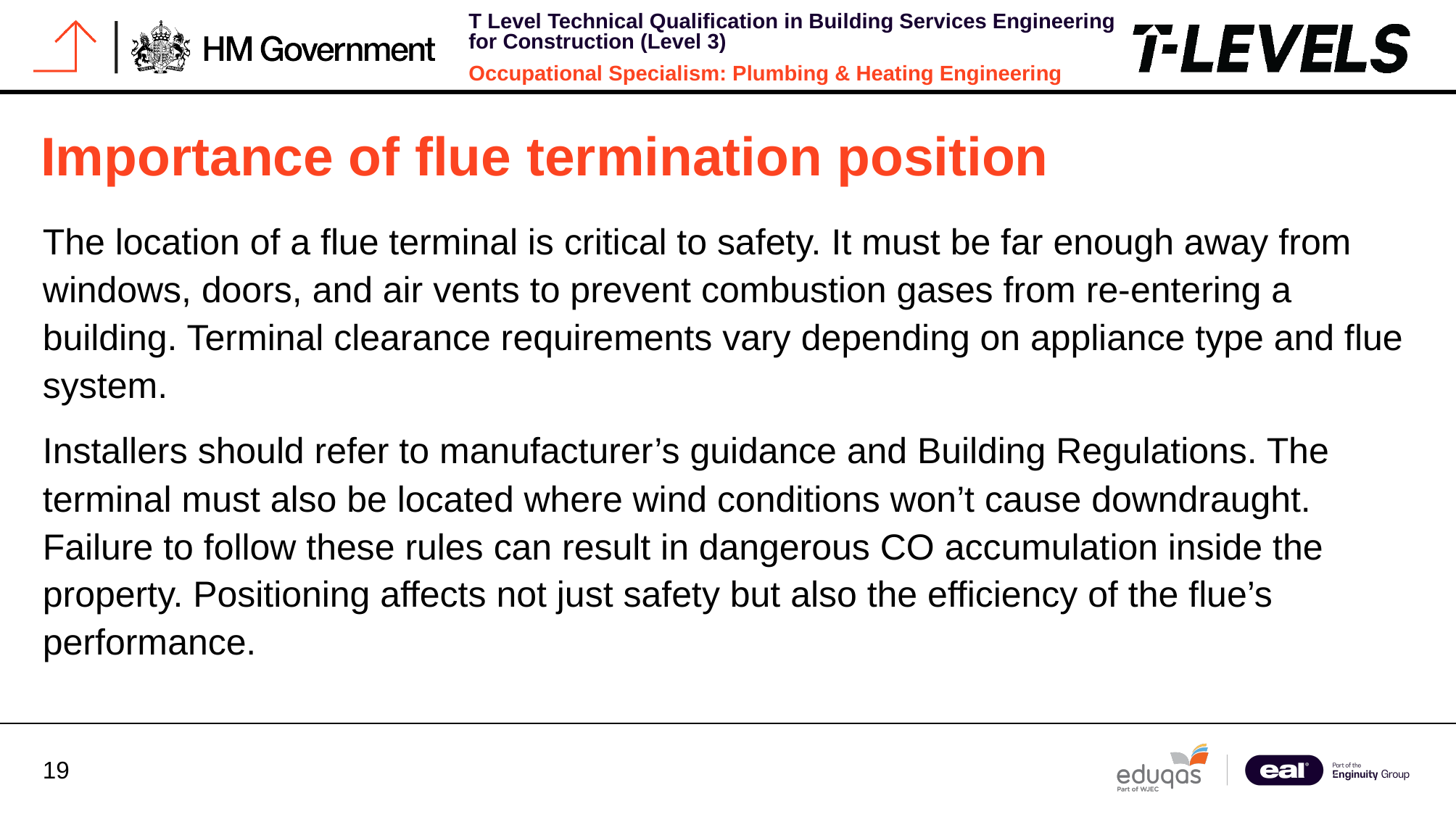

# Importance of flue termination position
The location of a flue terminal is critical to safety. It must be far enough away from windows, doors, and air vents to prevent combustion gases from re-entering a building. Terminal clearance requirements vary depending on appliance type and flue system.
Installers should refer to manufacturer’s guidance and Building Regulations. The terminal must also be located where wind conditions won’t cause downdraught. Failure to follow these rules can result in dangerous CO accumulation inside the property. Positioning affects not just safety but also the efficiency of the flue’s performance.